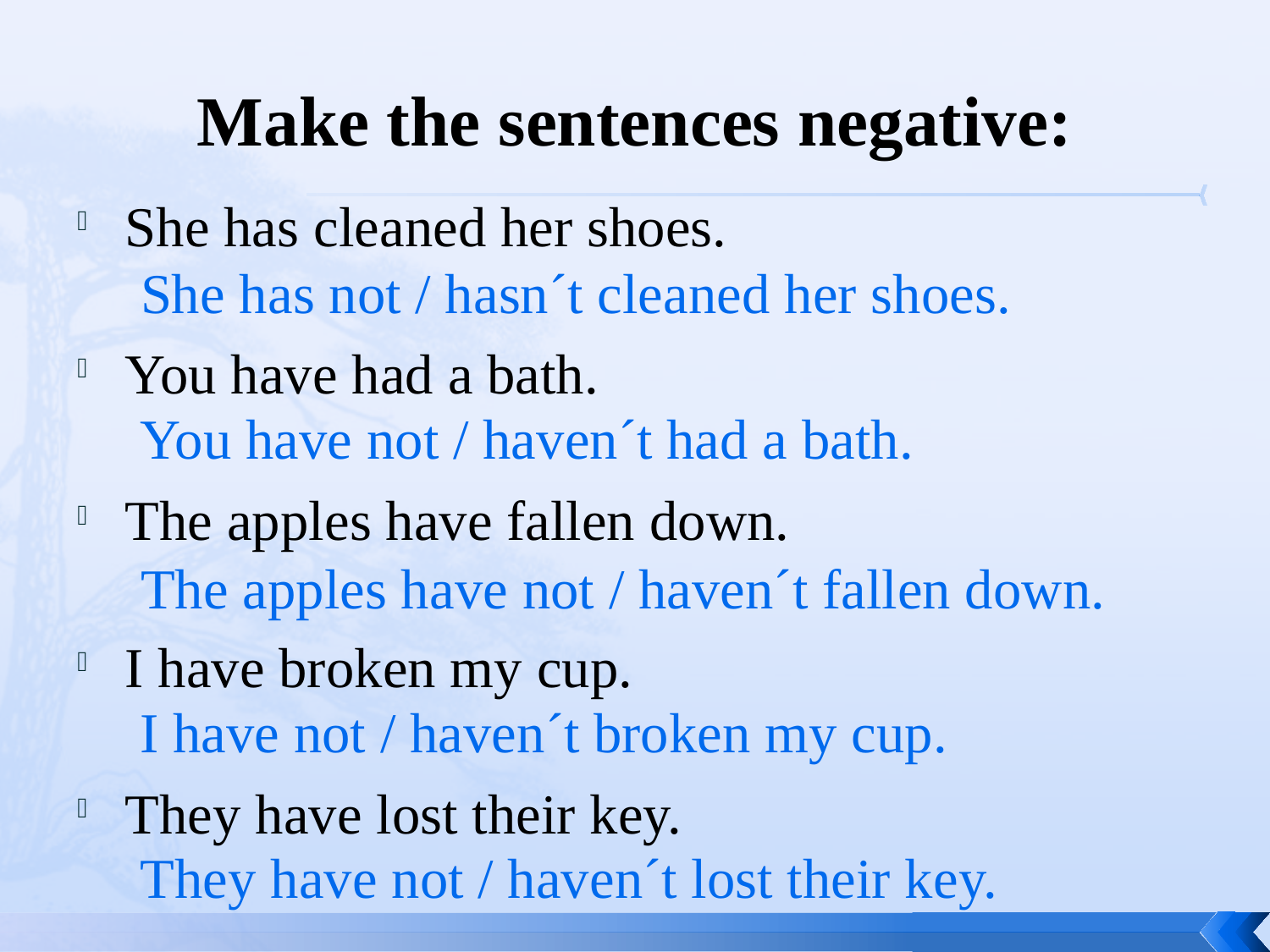

# Make the sentences negative:
She has cleaned her shoes.
You have had a bath.
The apples have fallen down.
I have broken my cup.
They have lost their key.

She has not / hasn´t cleaned her shoes.
You have not / haven´t had a bath.
The apples have not / haven´t fallen down.
I have not / haven´t broken my cup.
They have not / haven´t lost their key.